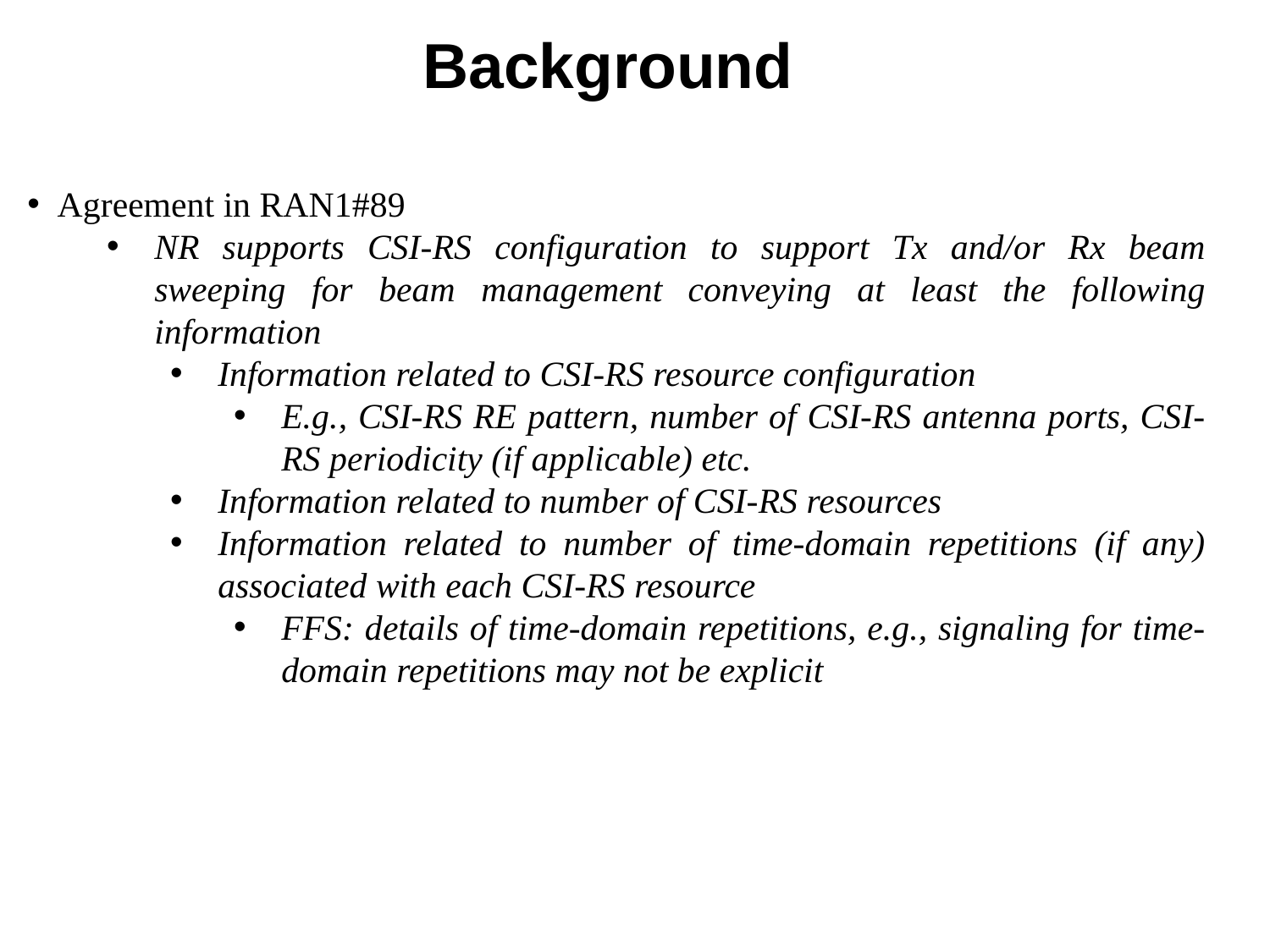

# Background
Agreement in RAN1#89
NR supports CSI-RS configuration to support Tx and/or Rx beam sweeping for beam management conveying at least the following information
Information related to CSI-RS resource configuration
E.g., CSI-RS RE pattern, number of CSI-RS antenna ports, CSI-RS periodicity (if applicable) etc.
Information related to number of CSI-RS resources
Information related to number of time-domain repetitions (if any) associated with each CSI-RS resource
FFS: details of time-domain repetitions, e.g., signaling for time-domain repetitions may not be explicit